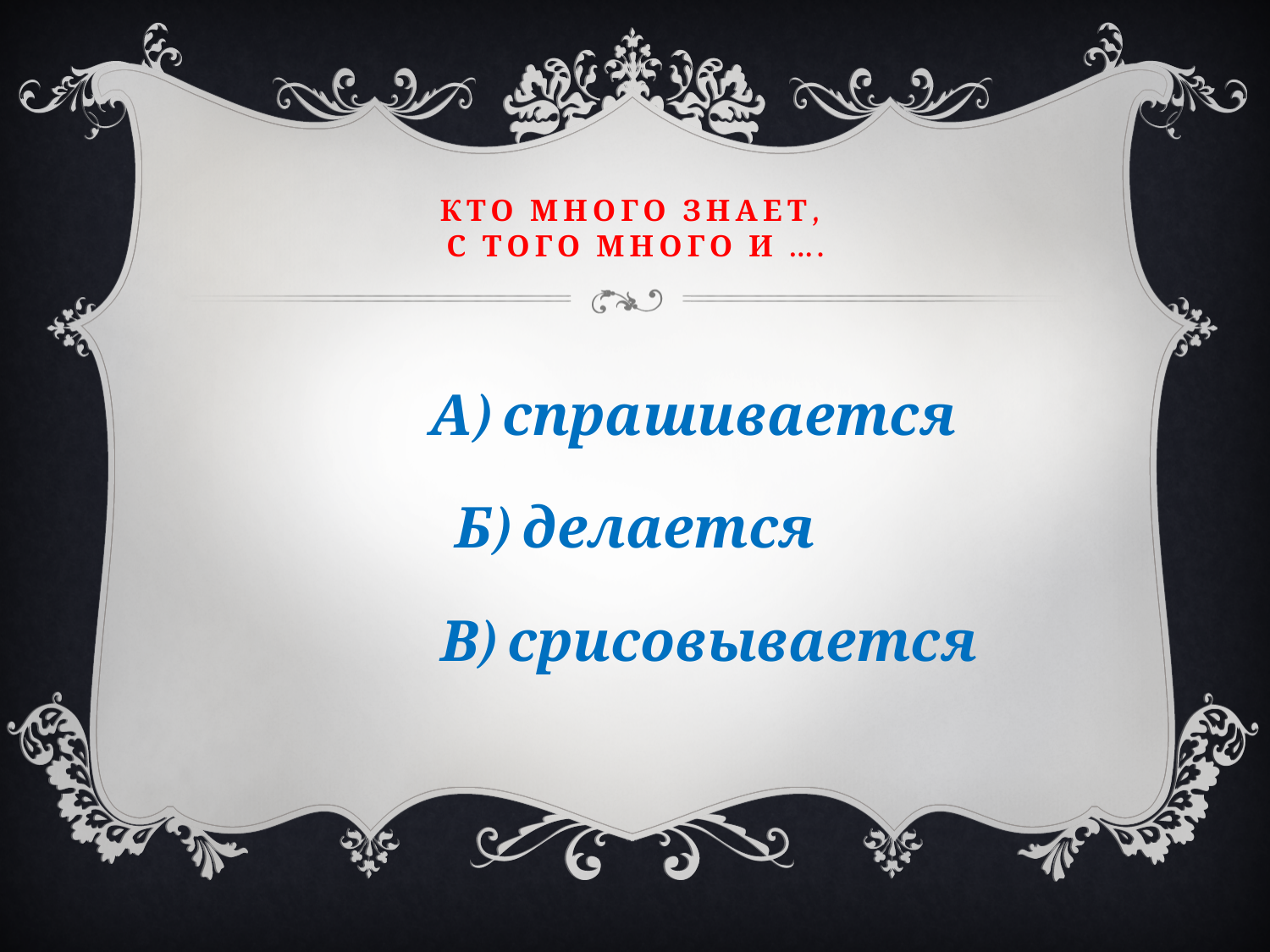

# Кто много знает, с того много и ….
           А) спрашивается
Б) делается
              В) срисовывается